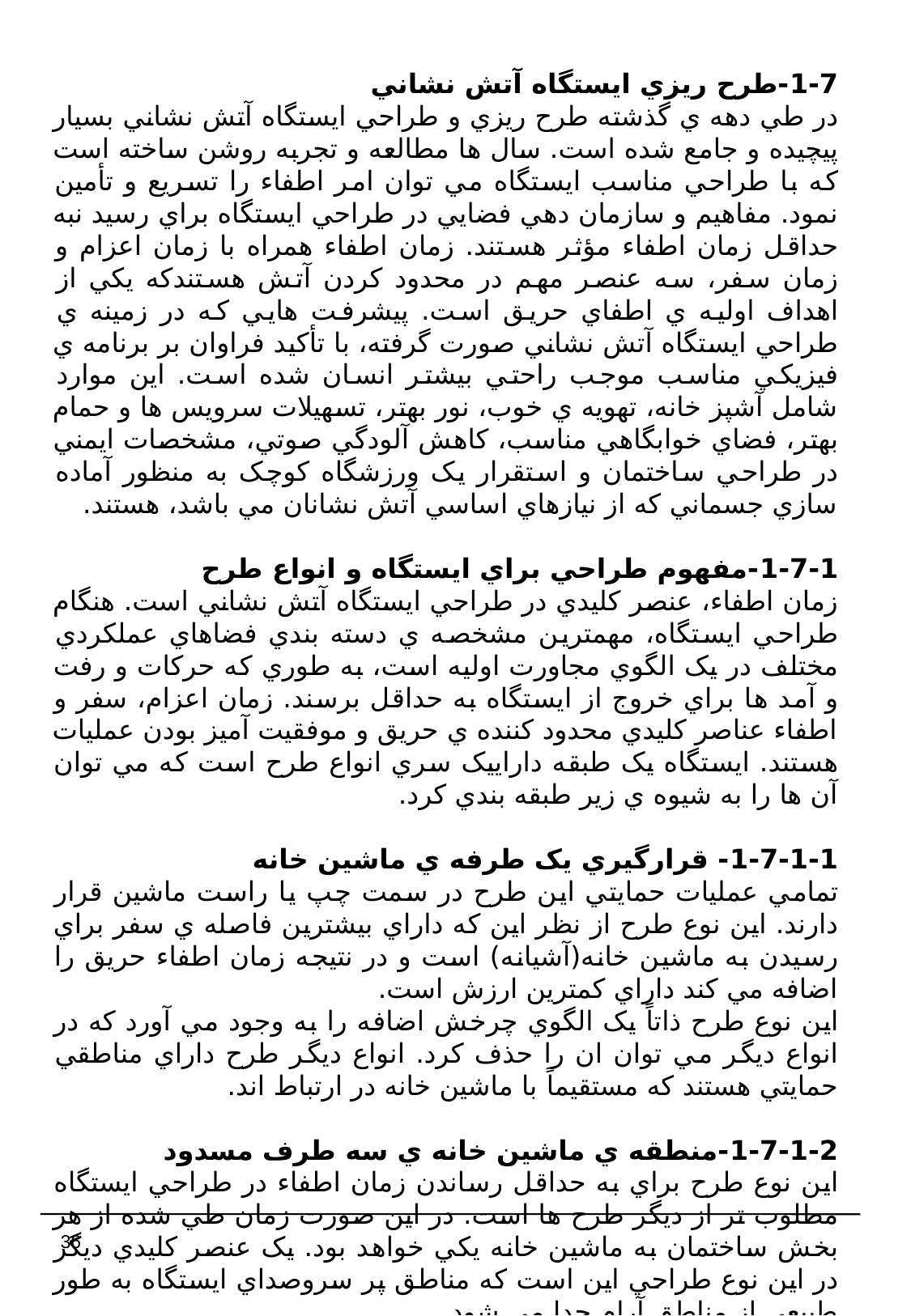

1-7-طرح ريزي ايستگاه آتش نشاني
در طي دهه ي گذشته طرح ريزي و طراحي ايستگاه آتش نشاني بسيار پيچيده و جامع شده است. سال ها مطالعه و تجربه روشن ساخته است که با طراحي مناسب ايستگاه مي توان امر اطفاء را تسريع و تأمين نمود. مفاهيم و سازمان دهي فضايي در طراحي ايستگاه براي رسيد نبه حداقل زمان اطفاء مؤثر هستند. زمان اطفاء همراه با زمان اعزام و زمان سفر، سه عنصر مهم در محدود کردن آتش هستندکه يکي از اهداف اوليه ي اطفاي حريق است. پيشرفت هايي که در زمينه ي طراحي ايستگاه آتش نشاني صورت گرفته، با تأکيد فراوان بر برنامه ي فيزيکي مناسب موجب راحتي بيشتر انسان شده است. اين موارد شامل آشپز خانه، تهويه ي خوب، نور بهتر، تسهيلات سرويس ها و حمام بهتر، فضاي خوابگاهي مناسب، کاهش آلودگي صوتي، مشخصات ايمني در طراحي ساختمان و استقرار يک ورزشگاه کوچک به منظور آماده سازي جسماني که از نيازهاي اساسي آتش نشانان مي باشد، هستند.

1-7-1-مفهوم طراحي براي ايستگاه و انواع طرح
زمان اطفاء، عنصر کليدي در طراحي ايستگاه آتش نشاني است. هنگام طراحي ايستگاه، مهمترين مشخصه ي دسته بندي فضاهاي عملکردي مختلف در يک الگوي مجاورت اوليه است، به طوري که حرکات و رفت و آمد ها براي خروج از ايستگاه به حداقل برسند. زمان اعزام، سفر و اطفاء عناصر کليدي محدود کننده ي حريق و موفقيت آميز بودن عمليات هستند. ايستگاه يک طبقه داراييک سري انواع طرح است که مي توان آن ها را به شيوه ي زير طبقه بندي کرد.

1-7-1-1- قرارگيري يک طرفه ي ماشين خانه
تمامي عمليات حمايتي اين طرح در سمت چپ يا راست ماشين قرار دارند. اين نوع طرح از نظر اين که داراي بيشترين فاصله ي سفر براي رسيدن به ماشين خانه(آشيانه) است و در نتيجه زمان اطفاء حريق را اضافه مي کند داراي کمترين ارزش است.
اين نوع طرح ذاتاً يک الگوي چرخش اضافه را به وجود مي آورد که در انواع ديگر مي توان ان را حذف کرد. انواع ديگر طرح داراي مناطقي حمايتي هستند که مستقيماً با ماشين خانه در ارتباط اند.

1-7-1-2-منطقه ي ماشين خانه ي سه طرف مسدود
اين نوع طرح براي به حداقل رساندن زمان اطفاء در طراحي ايستگاه مطلوب تر از ديگر طرح ها است. در اين صورت زمان طي شده از هر بخش ساختمان به ماشين خانه يکي خواهد بود. يک عنصر کليدي ديگر در اين نوع طراحي اين است که مناطق پر سروصداي ايستگاه به طور طبيعي از مناطق آرام جدا مي شود.

36